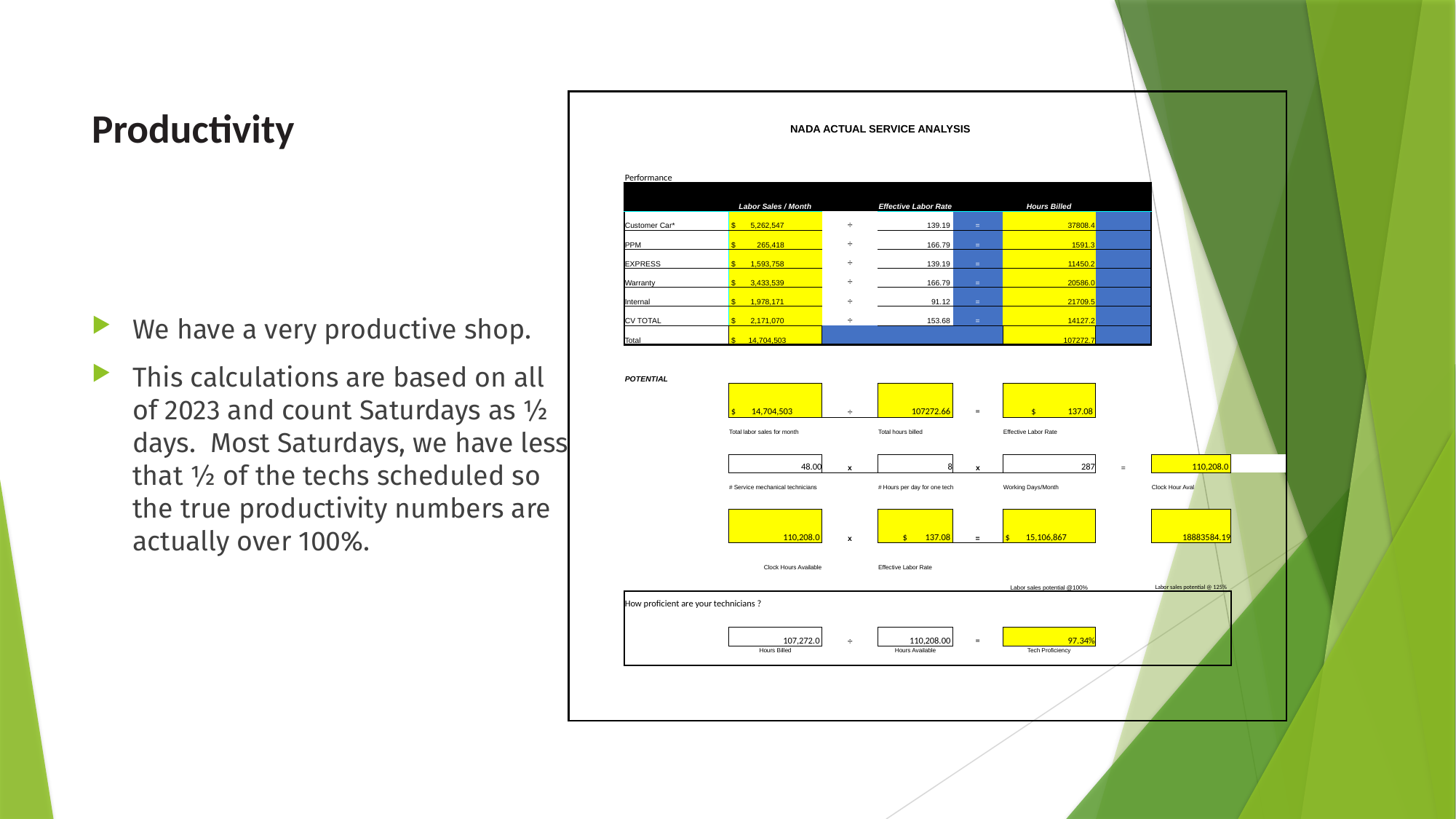

# Productivity
|  |  |  |  |  |  |  |  |  |  |
| --- | --- | --- | --- | --- | --- | --- | --- | --- | --- |
|  | NADA ACTUAL SERVICE ANALYSIS |  |  |  |  |  |  |  |  |
|  | Performance |  |  |  |  |  |  |  |  |
|  |  | Labor Sales / Month |  | Effective Labor Rate |  | Hours Billed |  |  |  |
|  | Customer Car\* | $ 5,262,547 | ÷ | 139.19 | = | 37808.4 |  |  |  |
|  | PPM | $ 265,418 | ÷ | 166.79 | = | 1591.3 |  |  |  |
|  | EXPRESS | $ 1,593,758 | ÷ | 139.19 | = | 11450.2 |  |  |  |
|  | Warranty | $ 3,433,539 | ÷ | 166.79 | = | 20586.0 |  |  |  |
|  | Internal | $ 1,978,171 | ÷ | 91.12 | = | 21709.5 |  |  |  |
|  | CV TOTAL | $ 2,171,070 | ÷ | 153.68 | = | 14127.2 |  |  |  |
|  | Total | $ 14,704,503 |  |  |  | 107272.7 |  |  |  |
|  |  |  |  |  |  |  |  |  |  |
|  | POTENTIAL |  |  |  |  |  |  |  |  |
|  |  | $ 14,704,503 | ÷ | 107272.66 | = | $ 137.08 |  |  |  |
|  |  | Total labor sales for month |  | Total hours billed |  | Effective Labor Rate |  |  |  |
|  |  |  |  |  |  |  |  |  |  |
|  |  | 48.00 | x | 8 | x | 287 | = | 110,208.0 |  |
|  |  | # Service mechanical technicians |  | # Hours per day for one tech |  | Working Days/Month |  | Clock Hour Aval |  |
|  |  |  |  |  |  |  |  |  |  |
|  |  | 110,208.0 | x | $ 137.08 | = | $ 15,106,867 |  | 18883584.19 |  |
|  |  | Clock Hours Available |  | Effective Labor Rate |  | Labor sales potential @100% |  | Labor sales potential @ 125% |  |
|  |  |  |  |  |  |  |  |  |  |
|  | How proficient are your technicians ? |  |  |  |  |  |  |  |  |
|  |  |  |  |  |  |  |  |  |  |
|  |  | 107,272.0 | ÷ | 110,208.00 | = | 97.34% |  |  |  |
|  |  | Hours Billed |  | Hours Available |  | Tech Proficiency |  |  |  |
|  |  |  |  |  |  |  |  |  |  |
|  |  |  |  |  |  |  |  |  |  |
|  |  |  |  |  |  |  |  |  |  |

We have a very productive shop.
This calculations are based on all of 2023 and count Saturdays as ½ days.  Most Saturdays, we have less that ½ of the techs scheduled so the true productivity numbers are actually over 100%.